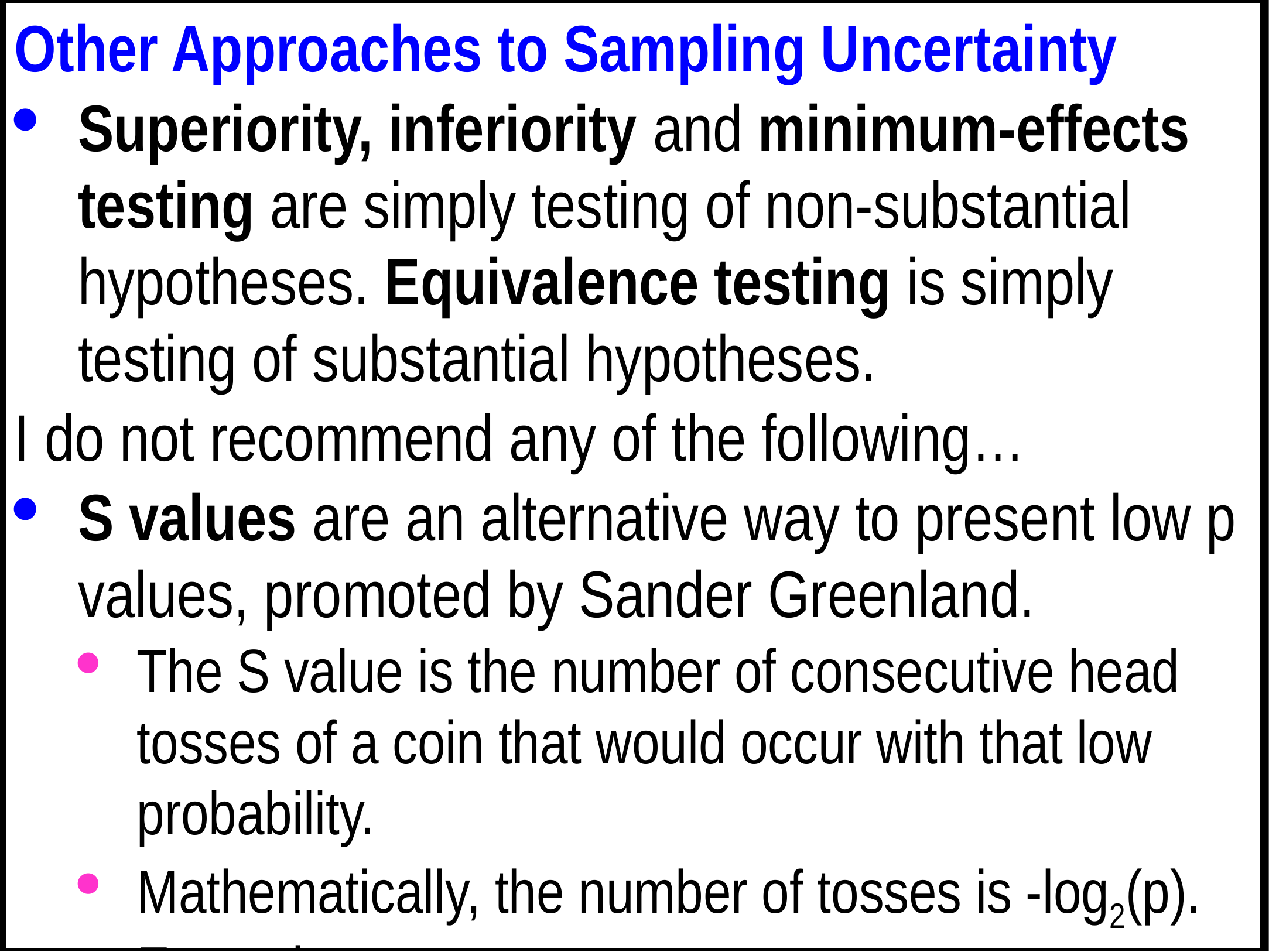

Other Approaches to Sampling Uncertainty
Superiority, inferiority and minimum-effects testing are simply testing of non-substantial hypotheses. Equivalence testing is simply testing of substantial hypotheses.
I do not recommend any of the following…
S values are an alternative way to present low p values, promoted by Sander Greenland.
The S value is the number of consecutive head tosses of a coin that would occur with that low probability.
Mathematically, the number of tosses is -log2(p). Examples:
If p = 0.05, S = -log2(0.05) = 4.3 tosses.
If p = 0.03, S = -log2(0.03) = 5.1 tosses.
Is it easier for people to think about low probabilities in this way? I don't think so.
Very unlikely, less than 5%, or less than 1 time in 20 seem to me to be more understandable.
And it's focusing on probabilities against something (rejecting an hypothesis), but we're more interested in probabilities and therefore evidence for something.
Second-generation p values appear to be similar to the probabilities of substantial and trivial values, but they can be difficult and misleading to interpret.
Evidential statistics is an approach for choosing between two statistical models using the ratio of the likelihoods representing goodness-of-fit.
That's OK, but mostly you do not need a quantitative approach to choosing between models.
Advocates of this approach then use a likelihood ratio to choose between two hypotheses.
That's similar to the odds-ratio approach of clinical MBI, but otherwise you gain nothing by comparing the chances of substantial and trivial magnitudes.